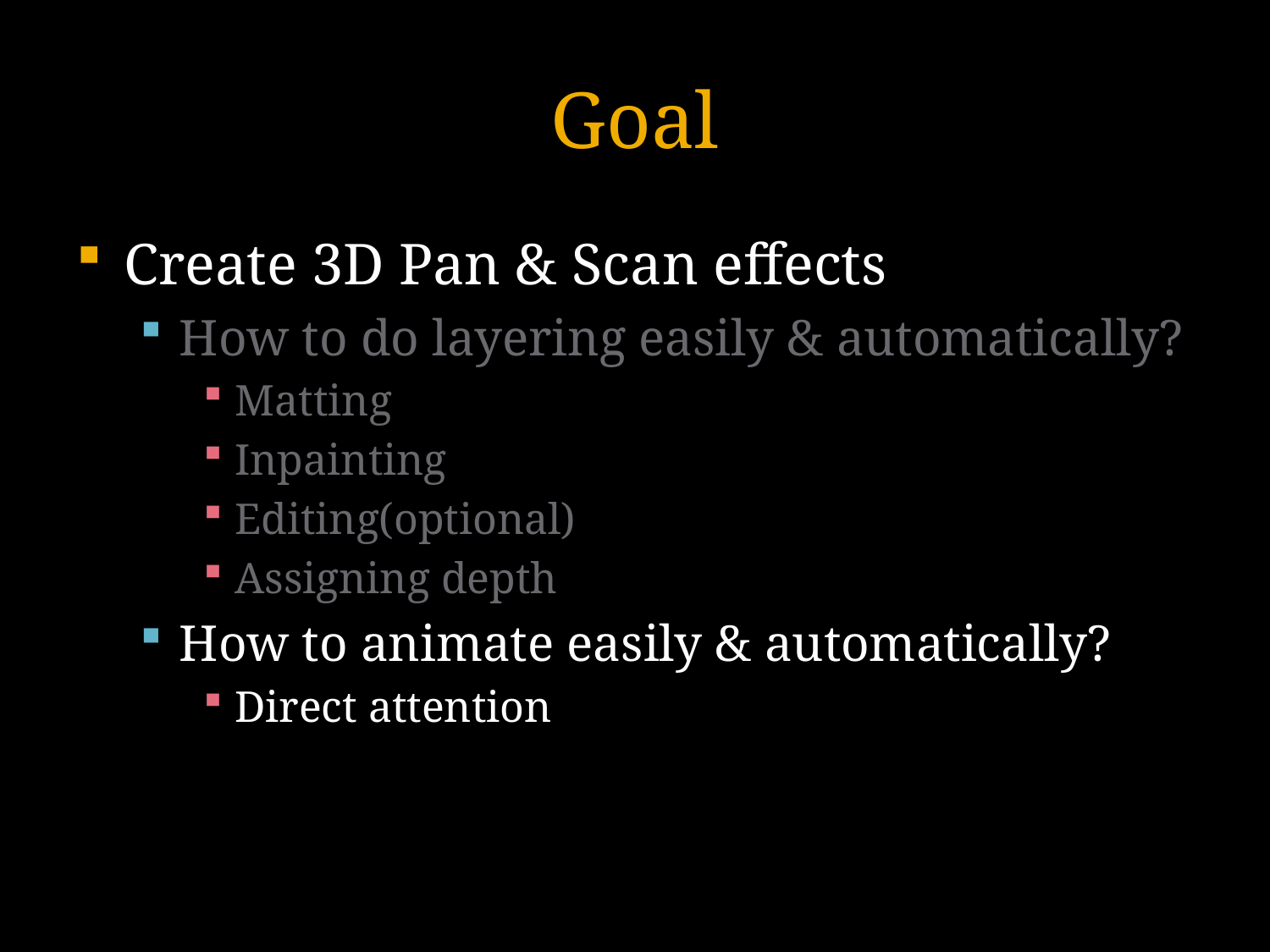

# Goal
Create 3D Pan & Scan effects
How to do layering easily & automatically?
Matting
Inpainting
Editing(optional)
Assigning depth
How to animate easily & automatically?
Direct attention